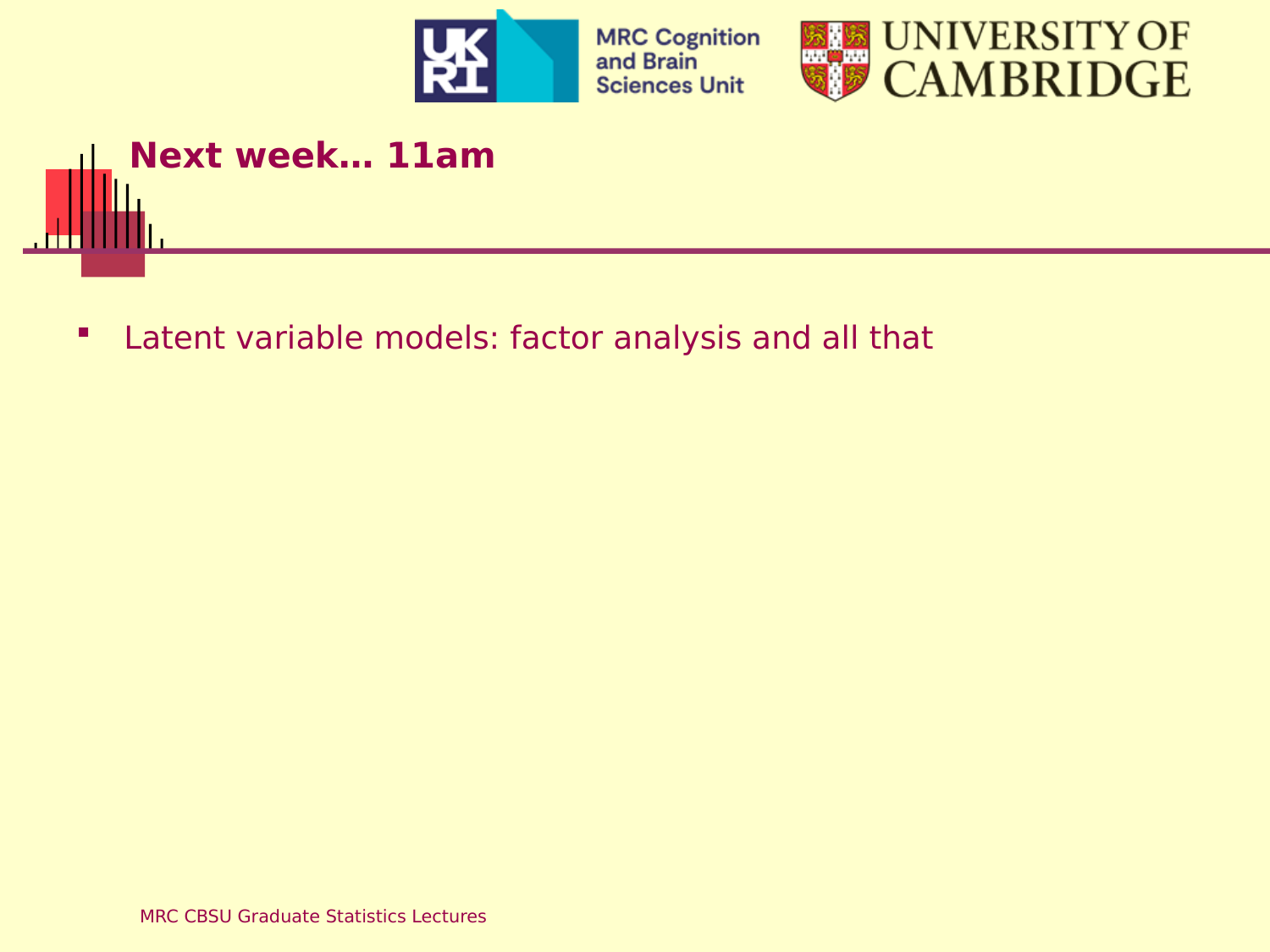

# Next week… 11am

Latent variable models: factor analysis and all that
MRC CBSU Graduate Statistics Lectures